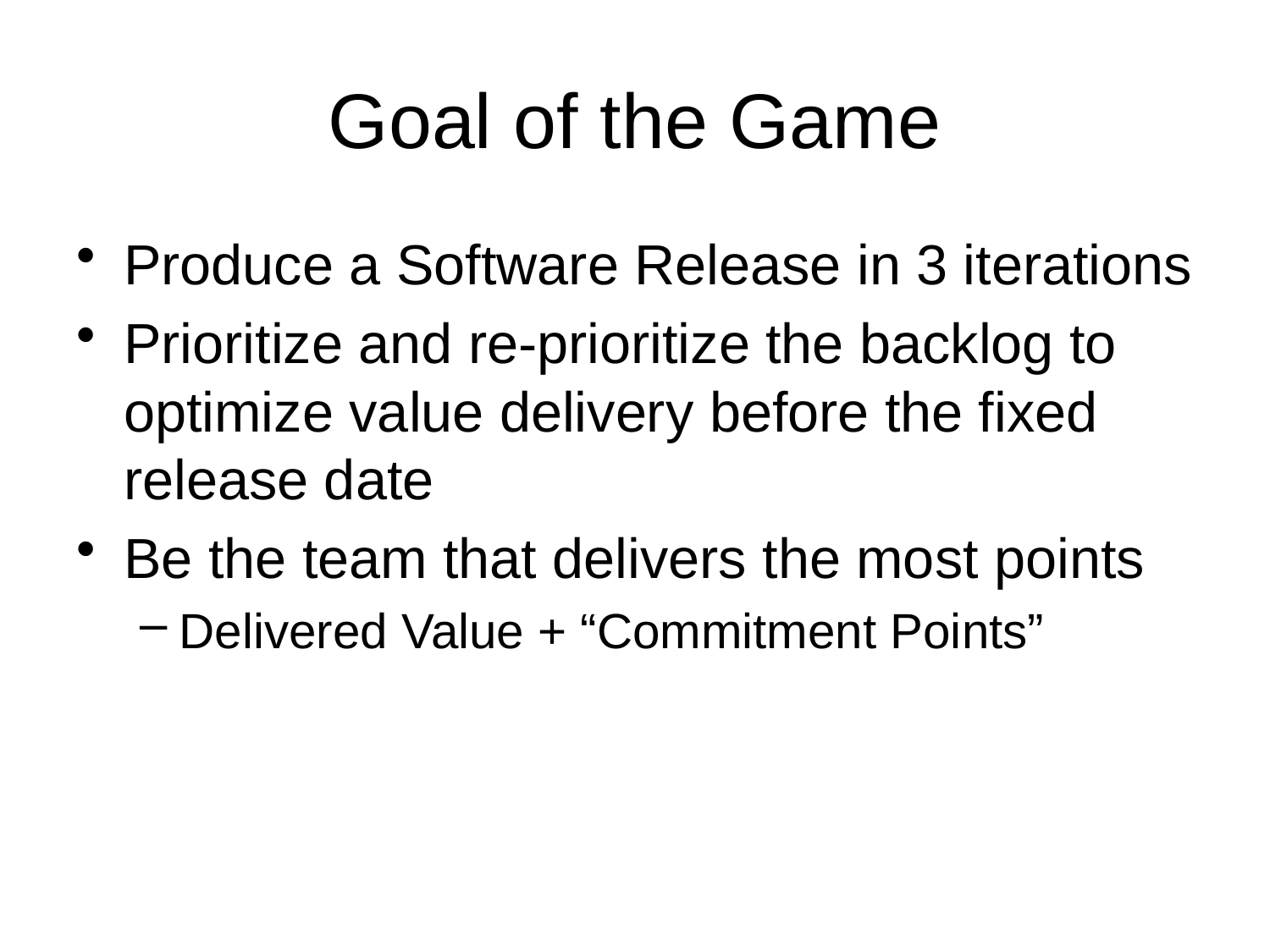

# Goal of the Game
Produce a Software Release in 3 iterations
Prioritize and re-prioritize the backlog to optimize value delivery before the fixed release date
Be the team that delivers the most points
Delivered Value + “Commitment Points”